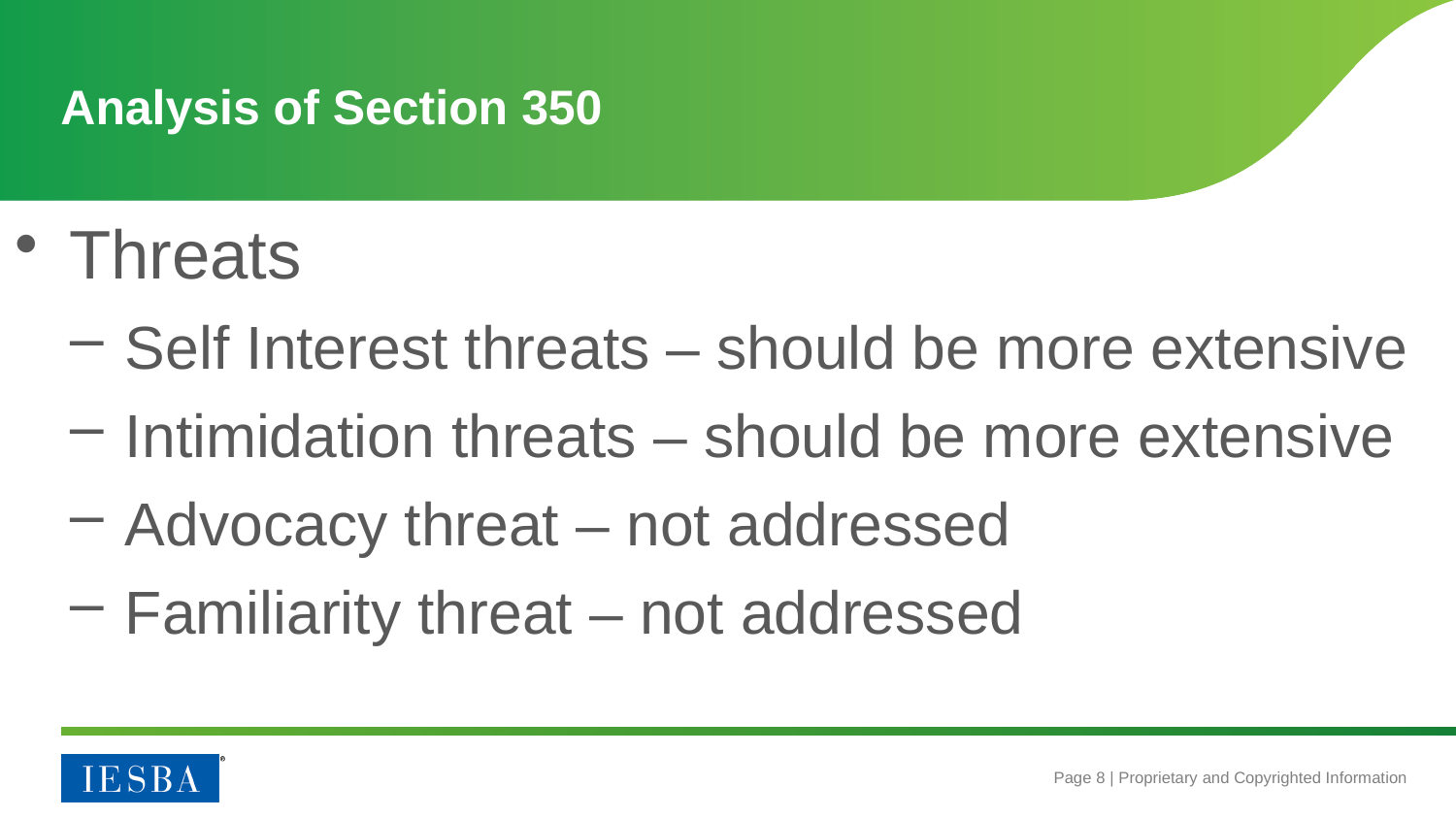

# Analysis of Section 350
Threats
Self Interest threats – should be more extensive
Intimidation threats – should be more extensive
Advocacy threat – not addressed
Familiarity threat – not addressed